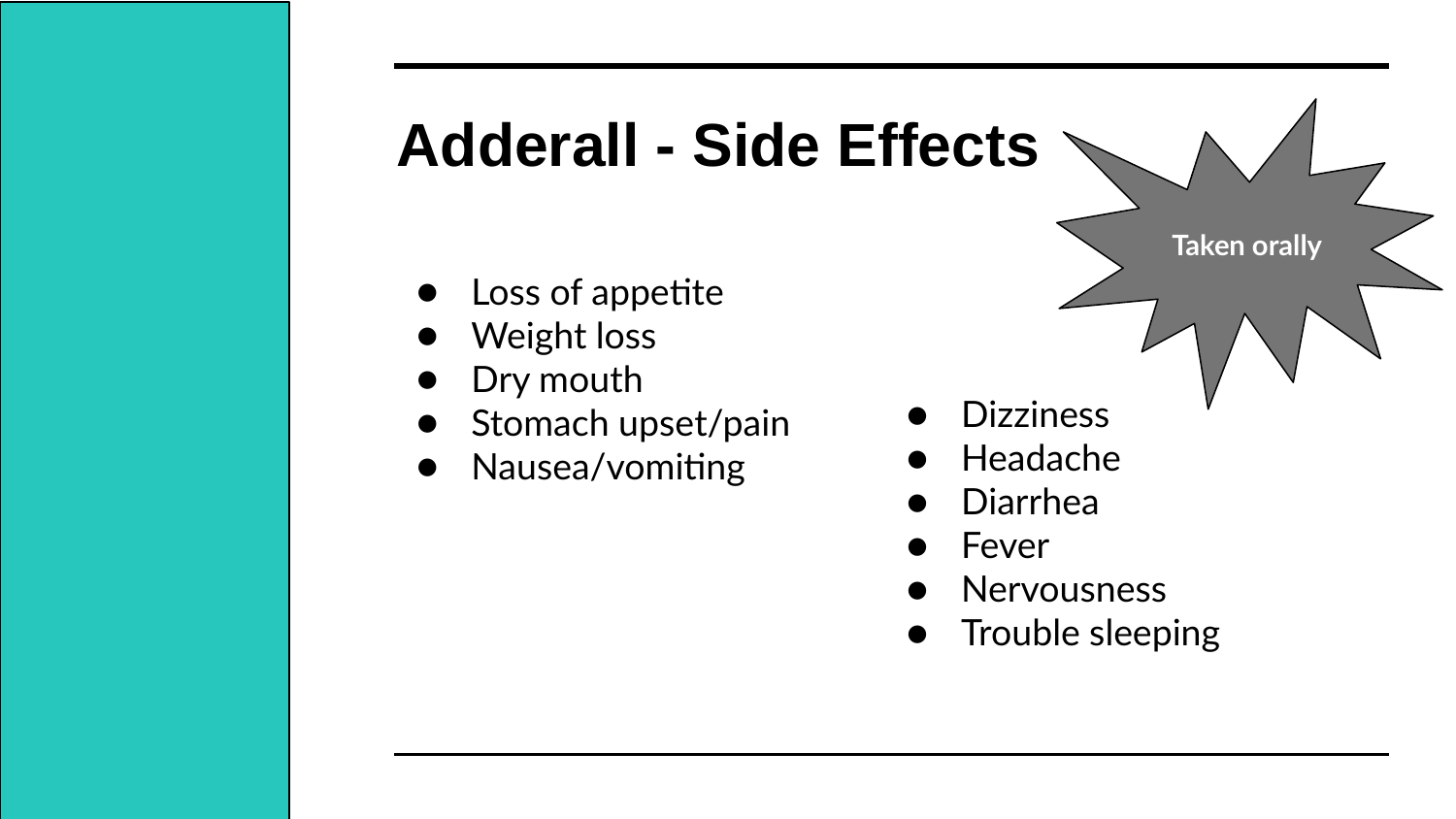

# Adderall - Side Effects
Taken orally
Loss of appetite
Weight loss
Dry mouth
Stomach upset/pain
Nausea/vomiting

Dizziness
Headache
Diarrhea
Fever
Nervousness
Trouble sleeping